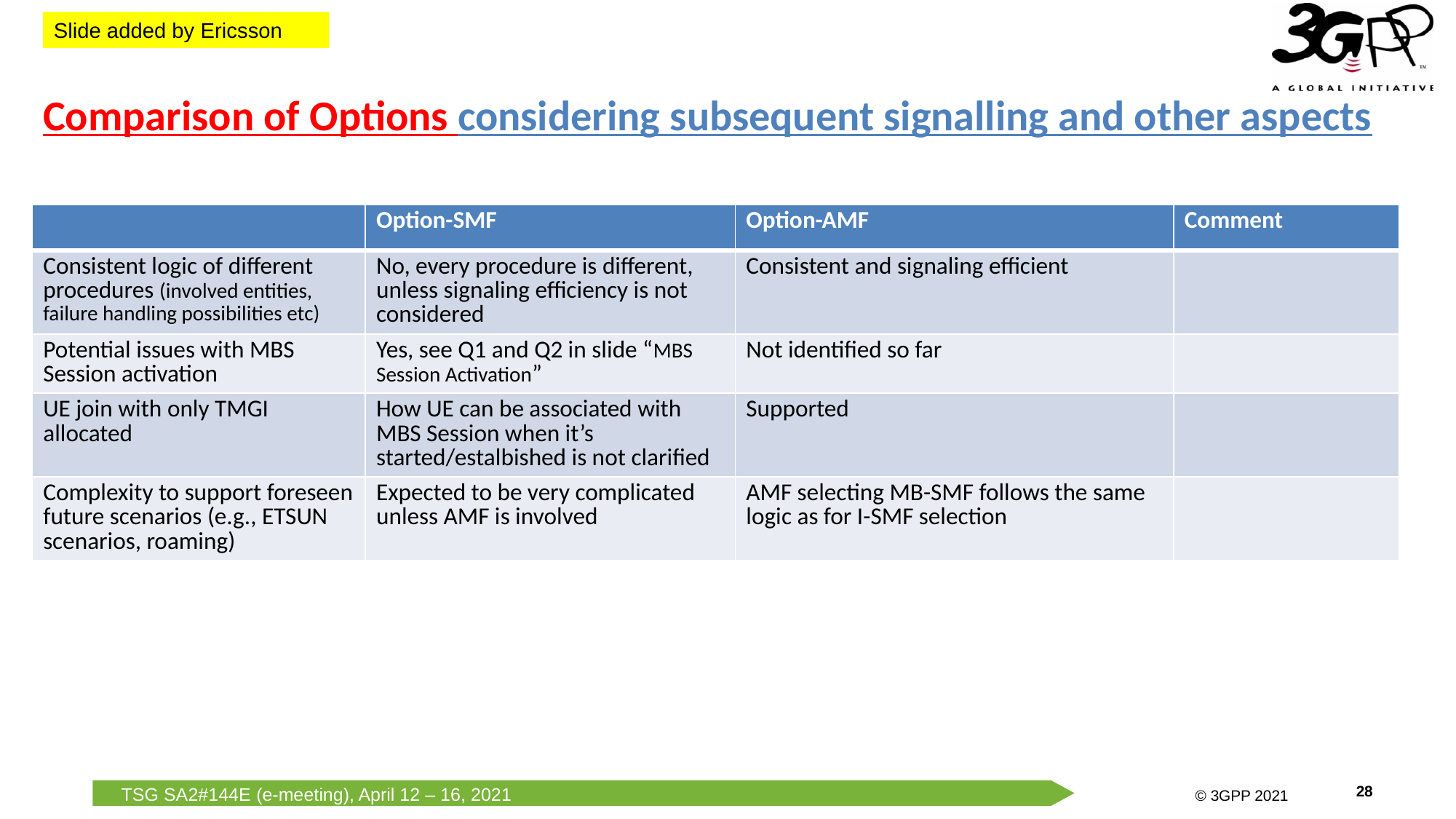

Slide added by Ericsson
# Comparison of Options considering subsequent signalling and other aspects
|  | Option-SMF | Option-AMF | Comment |
| --- | --- | --- | --- |
| Consistent logic of different procedures (involved entities, failure handling possibilities etc) | No, every procedure is different, unless signaling efficiency is not considered | Consistent and signaling efficient |  |
| Potential issues with MBS Session activation | Yes, see Q1 and Q2 in slide “MBS Session Activation” | Not identified so far |  |
| UE join with only TMGI allocated | How UE can be associated with MBS Session when it’s started/estalbished is not clarified | Supported |  |
| Complexity to support foreseen future scenarios (e.g., ETSUN scenarios, roaming) | Expected to be very complicated unless AMF is involved | AMF selecting MB-SMF follows the same logic as for I-SMF selection |  |